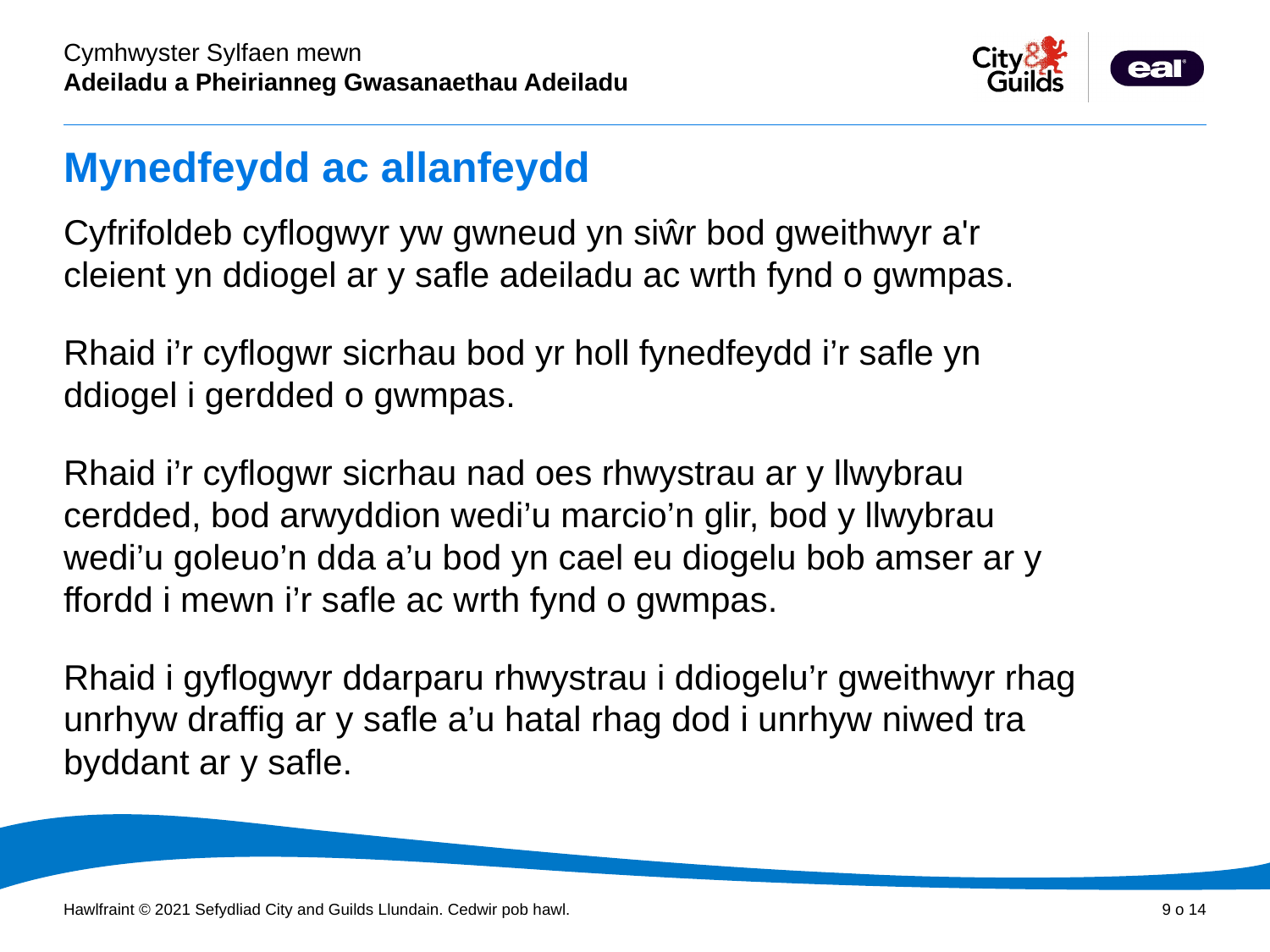

# Mynedfeydd ac allanfeydd
Cyfrifoldeb cyflogwyr yw gwneud yn siŵr bod gweithwyr a'r cleient yn ddiogel ar y safle adeiladu ac wrth fynd o gwmpas.
Rhaid i’r cyflogwr sicrhau bod yr holl fynedfeydd i’r safle yn ddiogel i gerdded o gwmpas.
Rhaid i’r cyflogwr sicrhau nad oes rhwystrau ar y llwybrau cerdded, bod arwyddion wedi’u marcio’n glir, bod y llwybrau wedi’u goleuo’n dda a’u bod yn cael eu diogelu bob amser ar y ffordd i mewn i’r safle ac wrth fynd o gwmpas.
Rhaid i gyflogwyr ddarparu rhwystrau i ddiogelu’r gweithwyr rhag unrhyw draffig ar y safle a’u hatal rhag dod i unrhyw niwed tra byddant ar y safle.